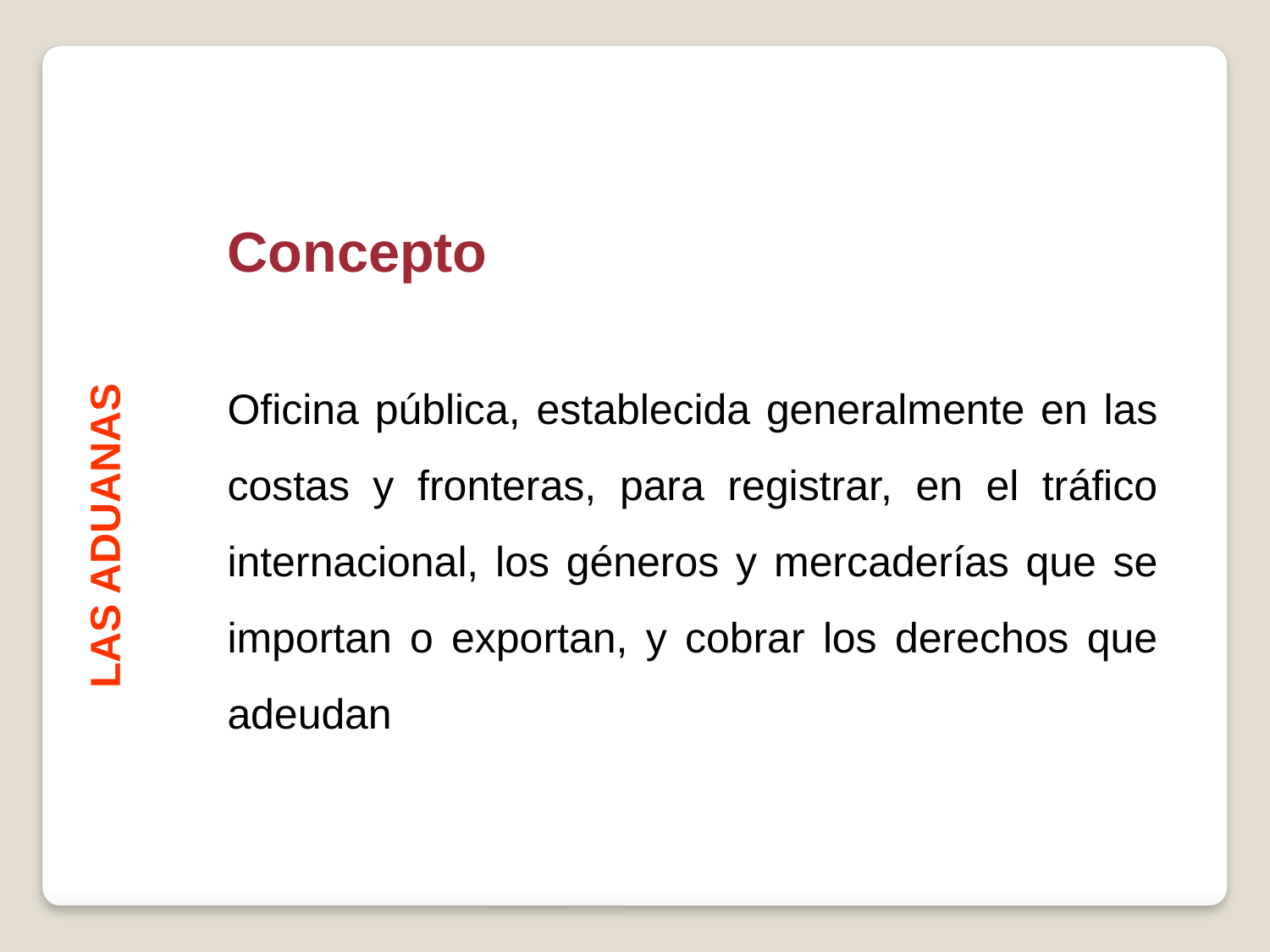

Concepto

Oficina pública, establecida generalmente en las costas y fronteras, para registrar, en el tráfico internacional, los géneros y mercaderías que se importan o exportan, y cobrar los derechos que adeudan

Diccionario de la Lengua Española.  Real Academia Española

LAS ADUANAS